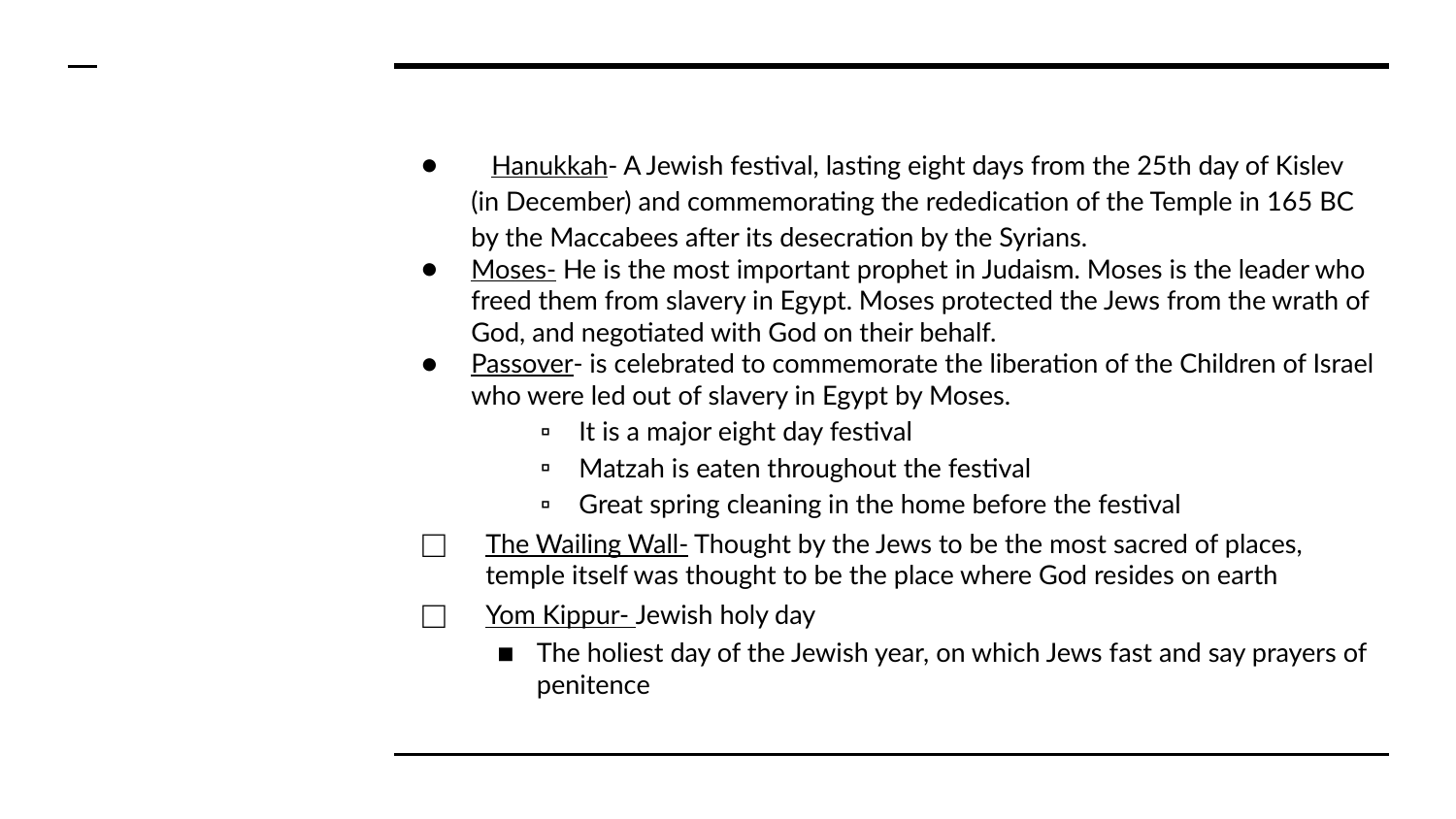

Hanukkah- A Jewish festival, lasting eight days from the 25th day of Kislev (in December) and commemorating the rededication of the Temple in 165 BC by the Maccabees after its desecration by the Syrians.
Moses- He is the most important prophet in Judaism. Moses is the leader who freed them from slavery in Egypt. Moses protected the Jews from the wrath of God, and negotiated with God on their behalf.
Passover- is celebrated to commemorate the liberation of the Children of Israel who were led out of slavery in Egypt by Moses.
It is a major eight day festival
Matzah is eaten throughout the festival
Great spring cleaning in the home before the festival
The Wailing Wall- Thought by the Jews to be the most sacred of places, temple itself was thought to be the place where God resides on earth
Yom Kippur- Jewish holy day
The holiest day of the Jewish year, on which Jews fast and say prayers of penitence